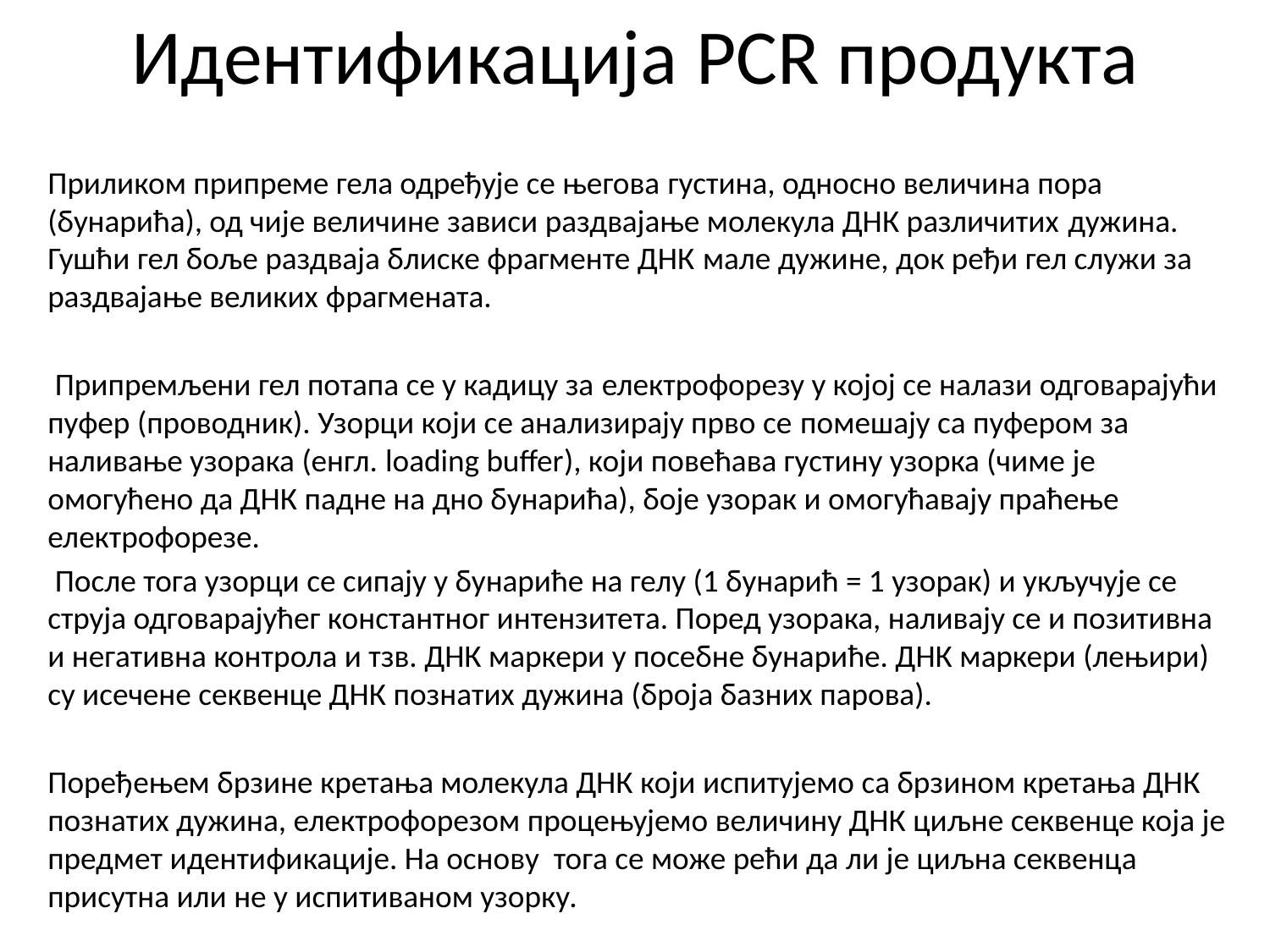

# Идентификација PCR продукта
Приликом припреме гела одређује се његова густина, односно величина пора (бунарића), од чије величине зависи раздвајање молекула ДНК различитих дужина. Гушћи гел боље раздваја блиске фрагменте ДНК мале дужине, док ређи гел служи за раздвајање великих фрагмената.

 Припремљени гел потапа се у кадицу за електрофорезу у којој се налази одговарајући пуфер (проводник). Узорци који се анализирају прво се помешају са пуфером за наливање узорака (енгл. loading buffer), који повећава густину узорка (чиме је омогућено да ДНК падне на дно бунарића), боје узорак и омогућавају праћење електрофорезе.
 После тога узорци се сипају у бунариће на гелу (1 бунарић = 1 узорак) и укључује се струја одговарајућег константног интензитета. Поред узорака, наливају се и позитивна и негативна контрола и тзв. ДНК маркери у посебне бунариће. ДНК маркери (лењири) су исечене секвенце ДНК познатих дужина (броја базних парова).

Поређењем брзине кретања молекула ДНК који испитујемо са брзином кретања ДНК познатих дужина, електрофорезом процењујемо величину ДНК циљне секвенце која је предмет идентификације. На основу  тога се може рећи да ли је циљна секвенца присутна или не у испитиваном узорку.